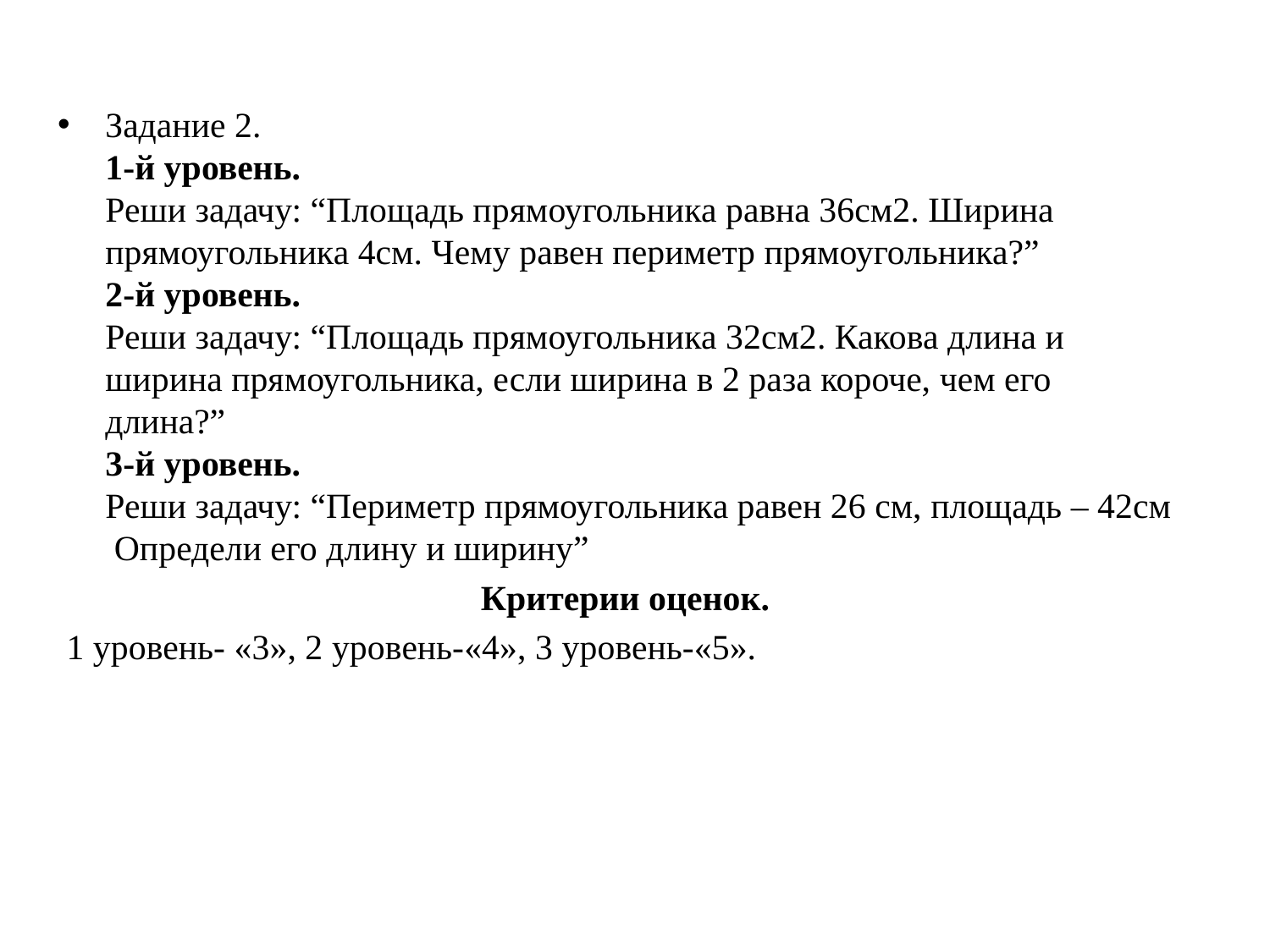

Задание 2.
1-й уровень.
Реши задачу: “Площадь прямоугольника равна 36см2. Ширина прямоугольника 4см. Чему равен периметр прямоугольника?”
2-й уровень.
Реши задачу: “Площадь прямоугольника 32см2. Какова длина и ширина прямоугольника, если ширина в 2 раза короче, чем его длина?”
3-й уровень.
Реши задачу: “Периметр прямоугольника равен 26 см, площадь – 42см  Определи его длину и ширину”
  Критерии оценок.
 1 уровень- «3», 2 уровень-«4», 3 уровень-«5».